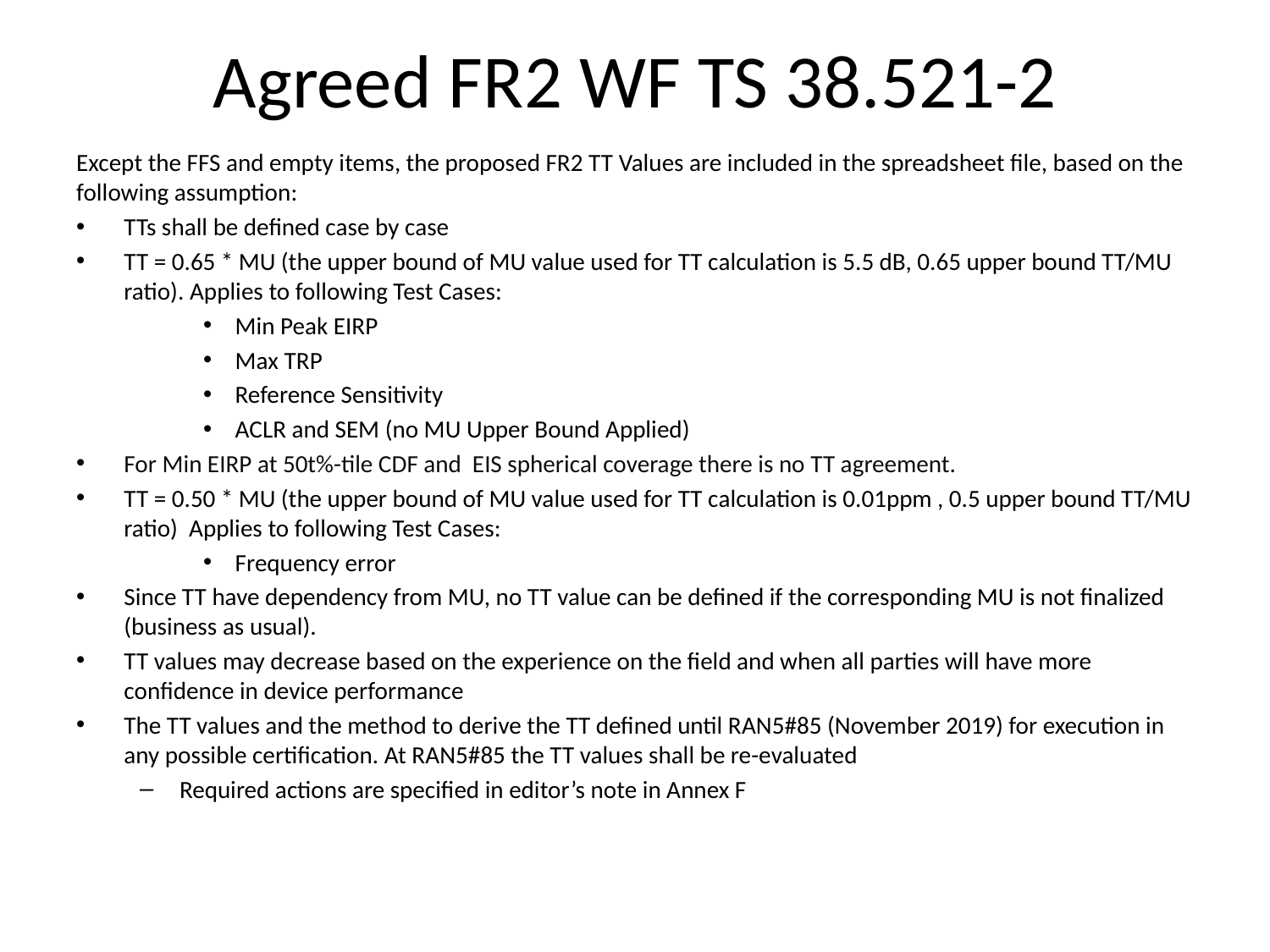

# Agreed FR2 WF TS 38.521-2
Except the FFS and empty items, the proposed FR2 TT Values are included in the spreadsheet file, based on the following assumption:
TTs shall be defined case by case
TT = 0.65 * MU (the upper bound of MU value used for TT calculation is 5.5 dB, 0.65 upper bound TT/MU ratio). Applies to following Test Cases:
Min Peak EIRP
Max TRP
Reference Sensitivity
ACLR and SEM (no MU Upper Bound Applied)
For Min EIRP at 50t%-tile CDF and  EIS spherical coverage there is no TT agreement.
TT = 0.50 * MU (the upper bound of MU value used for TT calculation is 0.01ppm , 0.5 upper bound TT/MU ratio)  Applies to following Test Cases:
Frequency error
Since TT have dependency from MU, no TT value can be defined if the corresponding MU is not finalized (business as usual).
TT values may decrease based on the experience on the field and when all parties will have more confidence in device performance
The TT values and the method to derive the TT defined until RAN5#85 (November 2019) for execution in any possible certification. At RAN5#85 the TT values shall be re-evaluated
Required actions are specified in editor’s note in Annex F